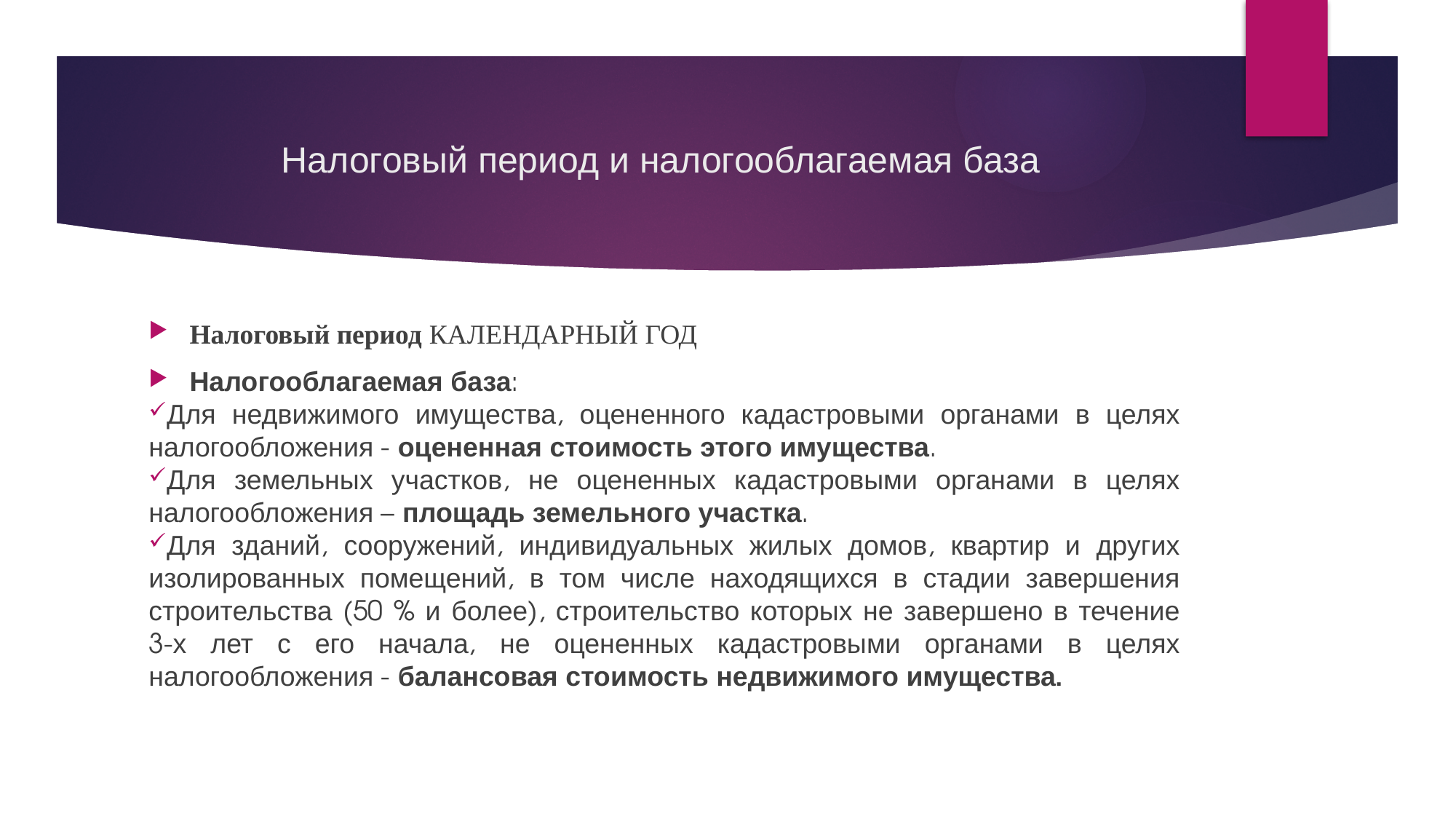

# Налоговый период и налогооблагаемая база
Налоговый период КАЛЕНДАРНЫЙ ГОД
Налогооблагаемая база:
Для недвижимого имущества, оцененного кадастровыми органами в целях налогообложения - оцененная стоимость этого имущества.
Для земельных участков, не оцененных кадастровыми органами в целях налогообложения – площадь земельного участка.
Для зданий, сооружений, индивидуальных жилых домов, квартир и других изолированных помещений, в том числе находящихся в стадии завершения строительства (50 % и более), строительство которых не завершено в течение 3-х лет с его начала, не оцененных кадастровыми органами в целях налогообложения - балансовая стоимость недвижимого имущества.